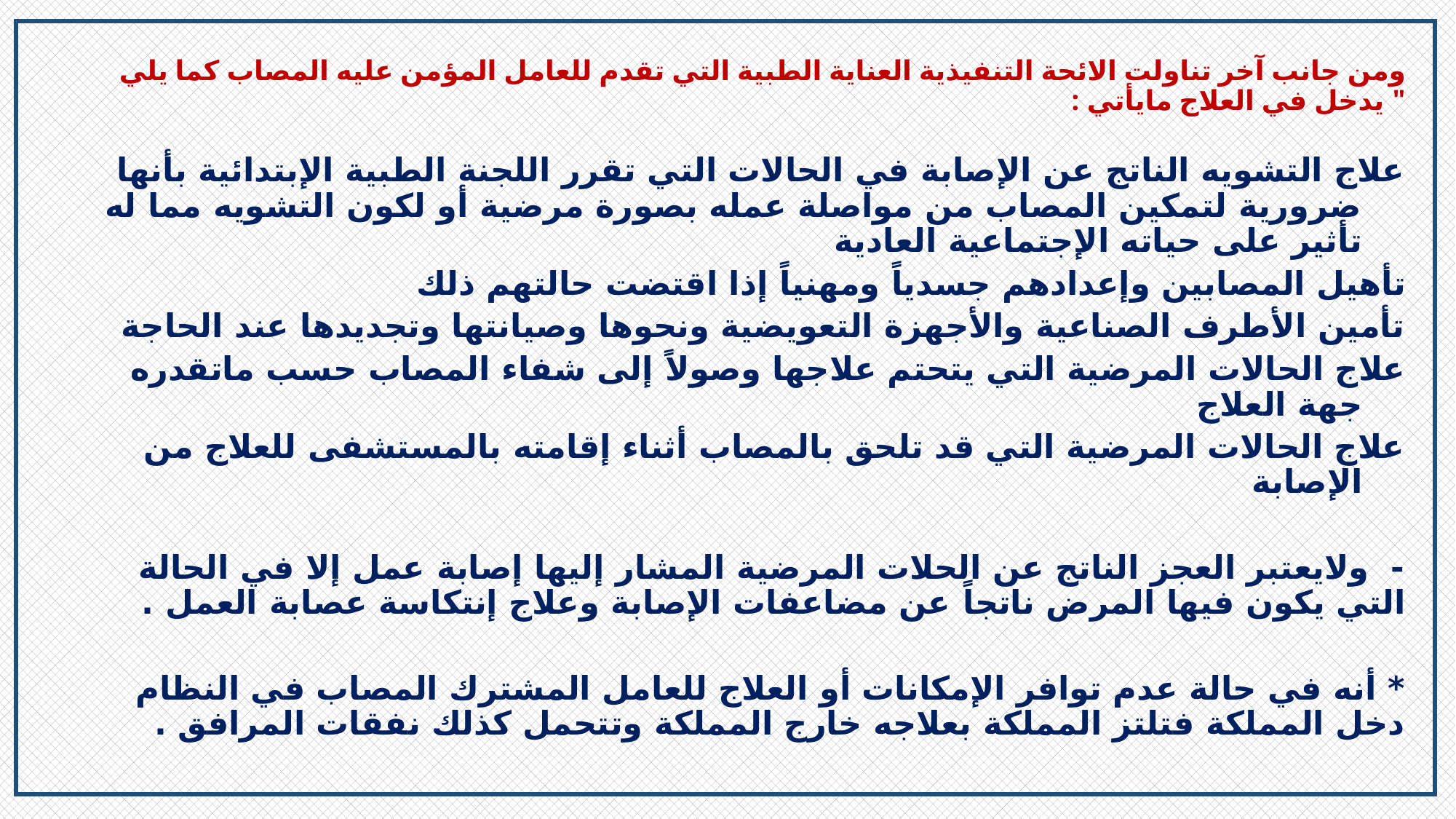

ومن جانب آخر تناولت الائحة التنفيذية العناية الطبية التي تقدم للعامل المؤمن عليه المصاب كما يلي " يدخل في العلاج مايأتي :

علاج التشويه الناتج عن الإصابة في الحالات التي تقرر اللجنة الطبية الإبتدائية بأنها ضرورية لتمكين المصاب من مواصلة عمله بصورة مرضية أو لكون التشويه مما له تأثير على حياته الإجتماعية العادية
تأهيل المصابين وإعدادهم جسدياً ومهنياً إذا اقتضت حالتهم ذلك
تأمين الأطرف الصناعية والأجهزة التعويضية ونحوها وصيانتها وتجديدها عند الحاجة
علاج الحالات المرضية التي يتحتم علاجها وصولاً إلى شفاء المصاب حسب ماتقدره جهة العلاج
علاج الحالات المرضية التي قد تلحق بالمصاب أثناء إقامته بالمستشفى للعلاج من الإصابة

-  ولايعتبر العجز الناتج عن الحلات المرضية المشار إليها إصابة عمل إلا في الحالة التي يكون فيها المرض ناتجاً عن مضاعفات الإصابة وعلاج إنتكاسة عصابة العمل .

* أنه في حالة عدم توافر الإمكانات أو العلاج للعامل المشترك المصاب في النظام دخل المملكة فتلتز المملكة بعلاجه خارج المملكة وتتحمل كذلك نفقات المرافق .